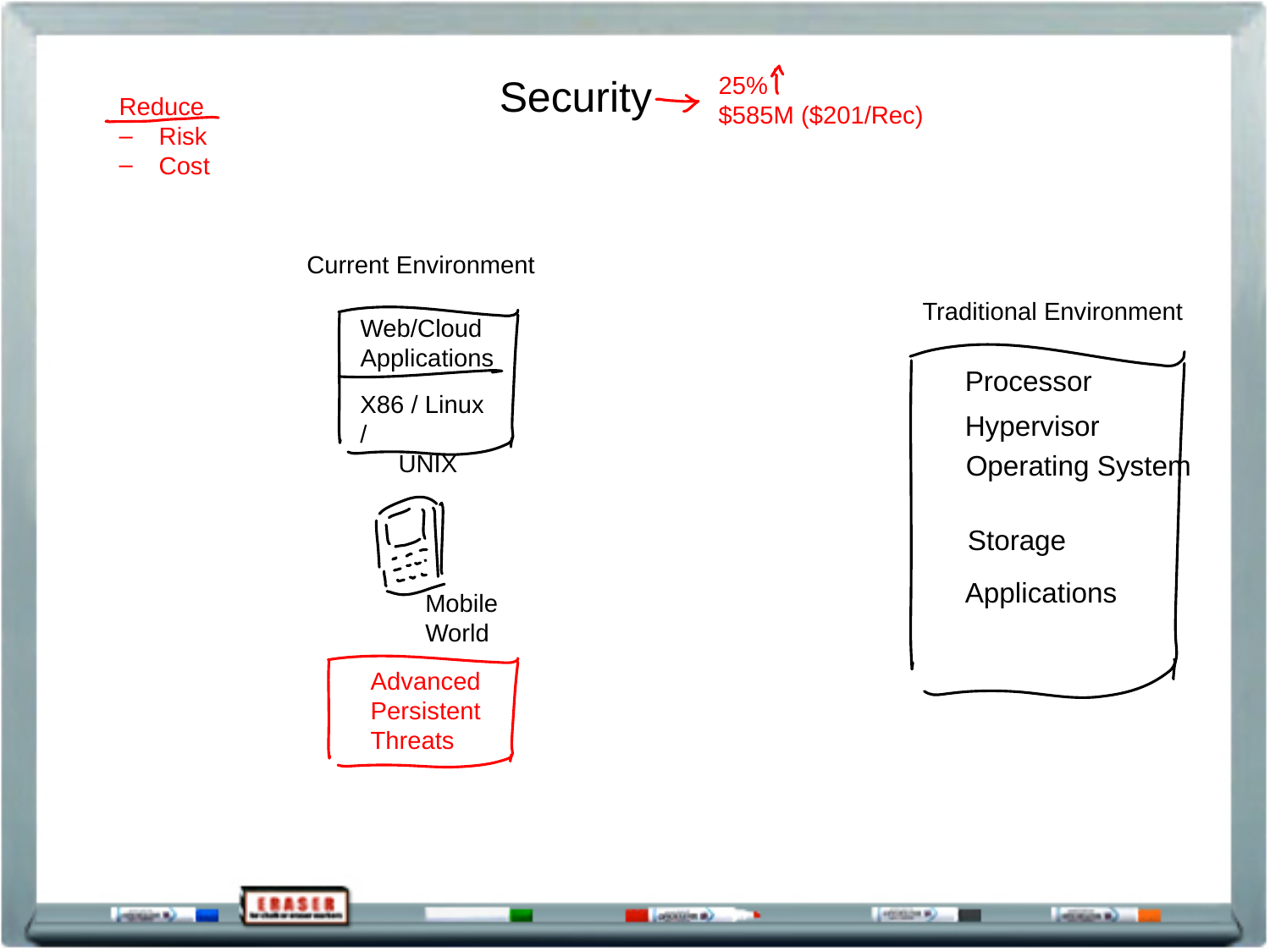

Security
25%
$585M ($201/Rec)

Reduce
Risk
Cost

Current Environment
Traditional Environment

Web/Cloud Applications

Processor

X86 / Linux /
 UNIX
Hypervisor
Operating System

Storage
Applications
Mobile World

Advanced Persistent Threats